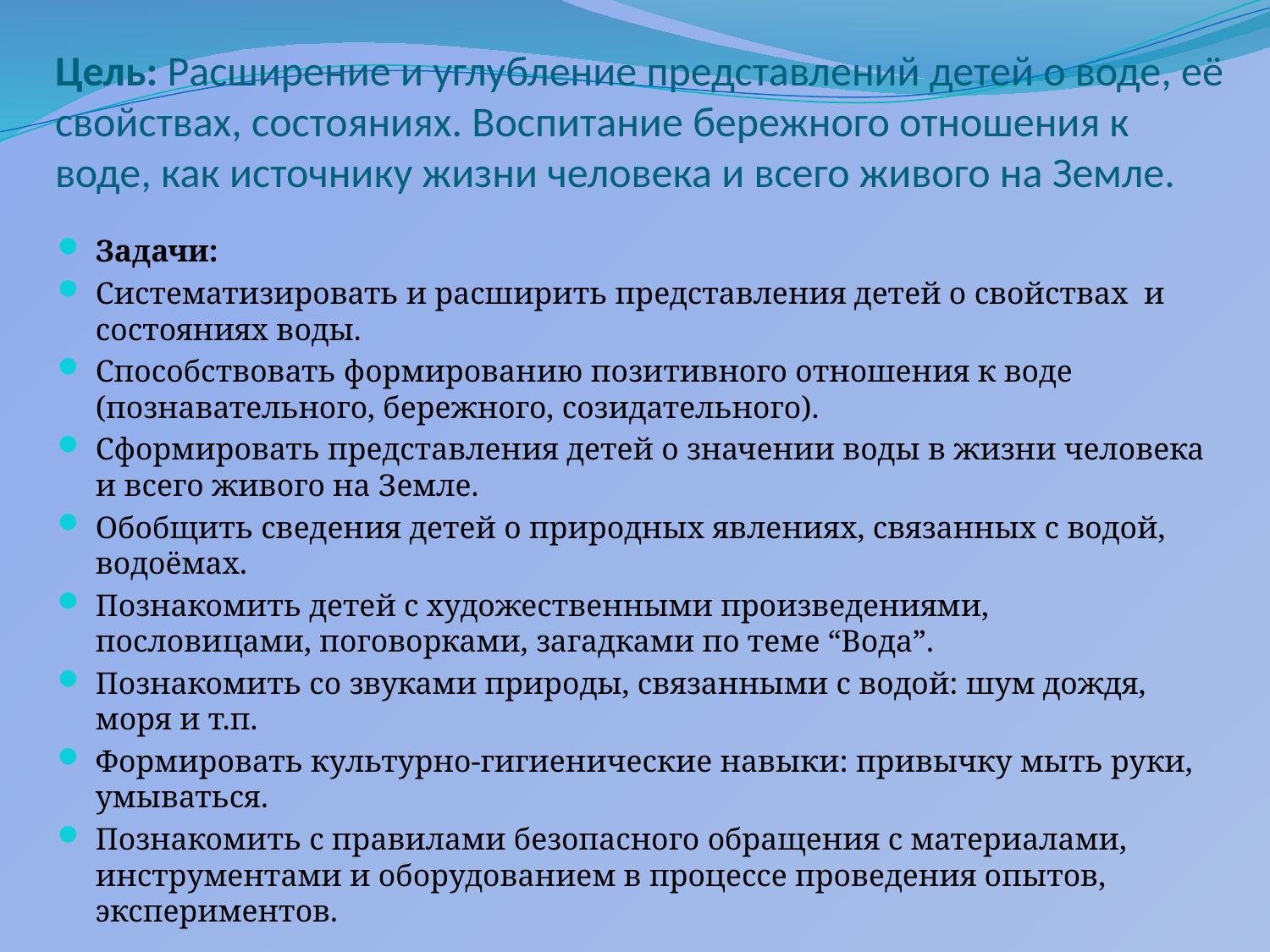

# Цель: Расширение и углубление представлений детей о воде, её свойствах, состояниях. Воспитание бережного отношения к воде, как источнику жизни человека и всего живого на Земле.
Задачи:
Систематизировать и расширить представления детей о свойствах  и состояниях воды.
Способствовать формированию позитивного отношения к воде (познавательного, бережного, созидательного).
Сформировать представления детей о значении воды в жизни человека и всего живого на Земле.
Обобщить сведения детей о природных явлениях, связанных с водой, водоёмах.
Познакомить детей с художественными произведениями, пословицами, поговорками, загадками по теме “Вода”.
Познакомить со звуками природы, связанными с водой: шум дождя, моря и т.п.
Формировать культурно-гигиенические навыки: привычку мыть руки, умываться.
Познакомить с правилами безопасного обращения с материалами, инструментами и оборудованием в процессе проведения опытов, экспериментов.